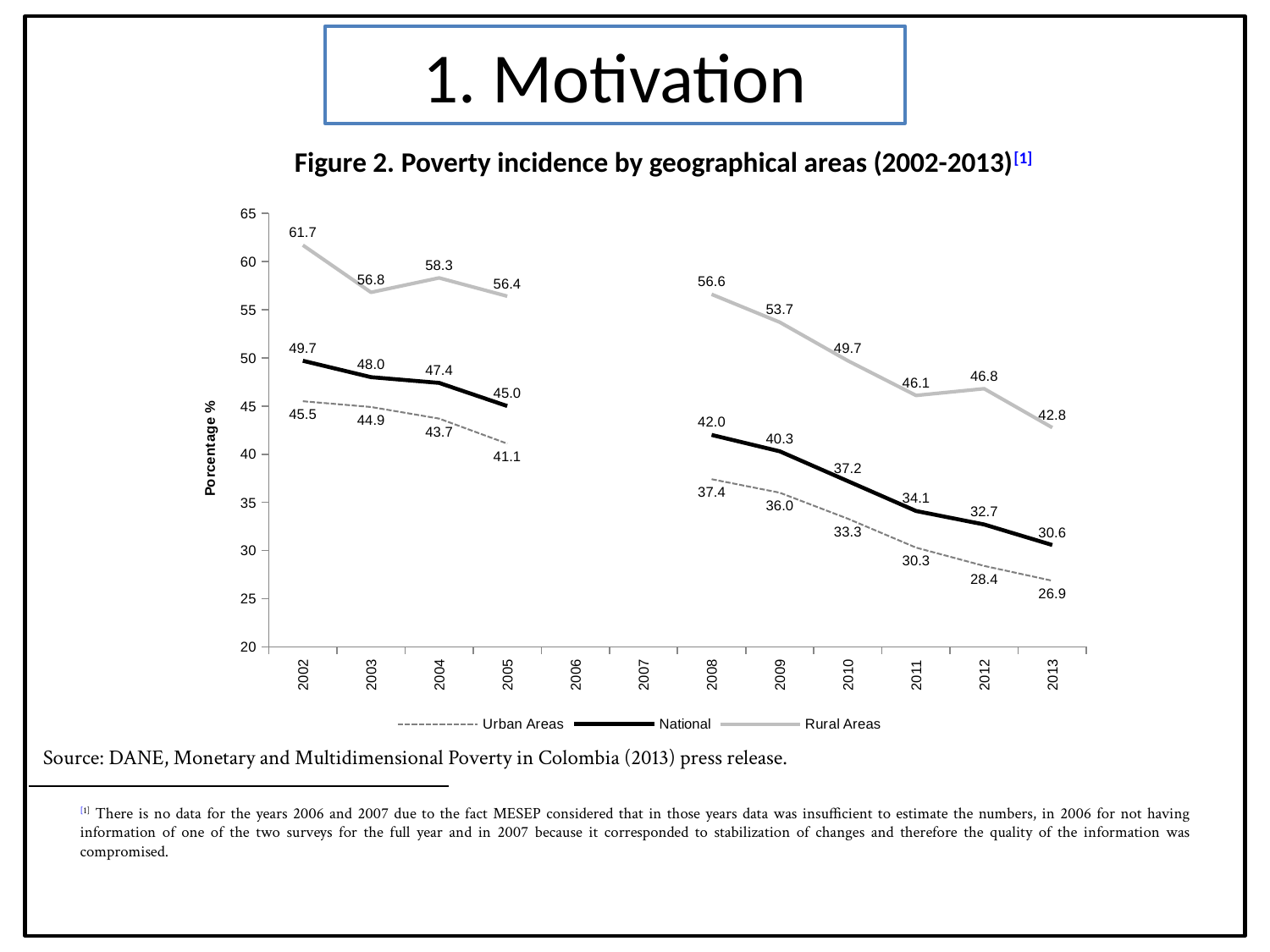

1. Motivation
Figure 2. Poverty incidence by geographical areas (2002-2013)[1]

### Chart

| Category | Urban Areas | National | Rural Areas |
|---|---|---|---|
| 2002 | 45.5 | 49.7 | 61.7 |
| 2003 | 44.9 | 48.0 | 56.8 |
| 2004 | 43.7 | 47.4 | 58.3 |
| 2005 | 41.1 | 45.0 | 56.4 |
| 2006 | None | None | None |
| 2007 | None | None | None |
| 2008 | 37.4 | 42.0 | 56.6 |
| 2009 | 36.0 | 40.3 | 53.7 |
| 2010 | 33.3 | 37.2 | 49.7 |
| 2011 | 30.3 | 34.1 | 46.1 |
| 2012 | 28.4 | 32.7 | 46.8 |
| 2013 | 26.86 | 30.57 | 42.76 |
Source: DANE, Monetary and Multidimensional Poverty in Colombia (2013) press release.

[1] There is no data for the years 2006 and 2007 due to the fact MESEP considered that in those years data was insufficient to estimate the numbers, in 2006 for not having information of one of the two surveys for the full year and in 2007 because it corresponded to stabilization of changes and therefore the quality of the information was compromised.